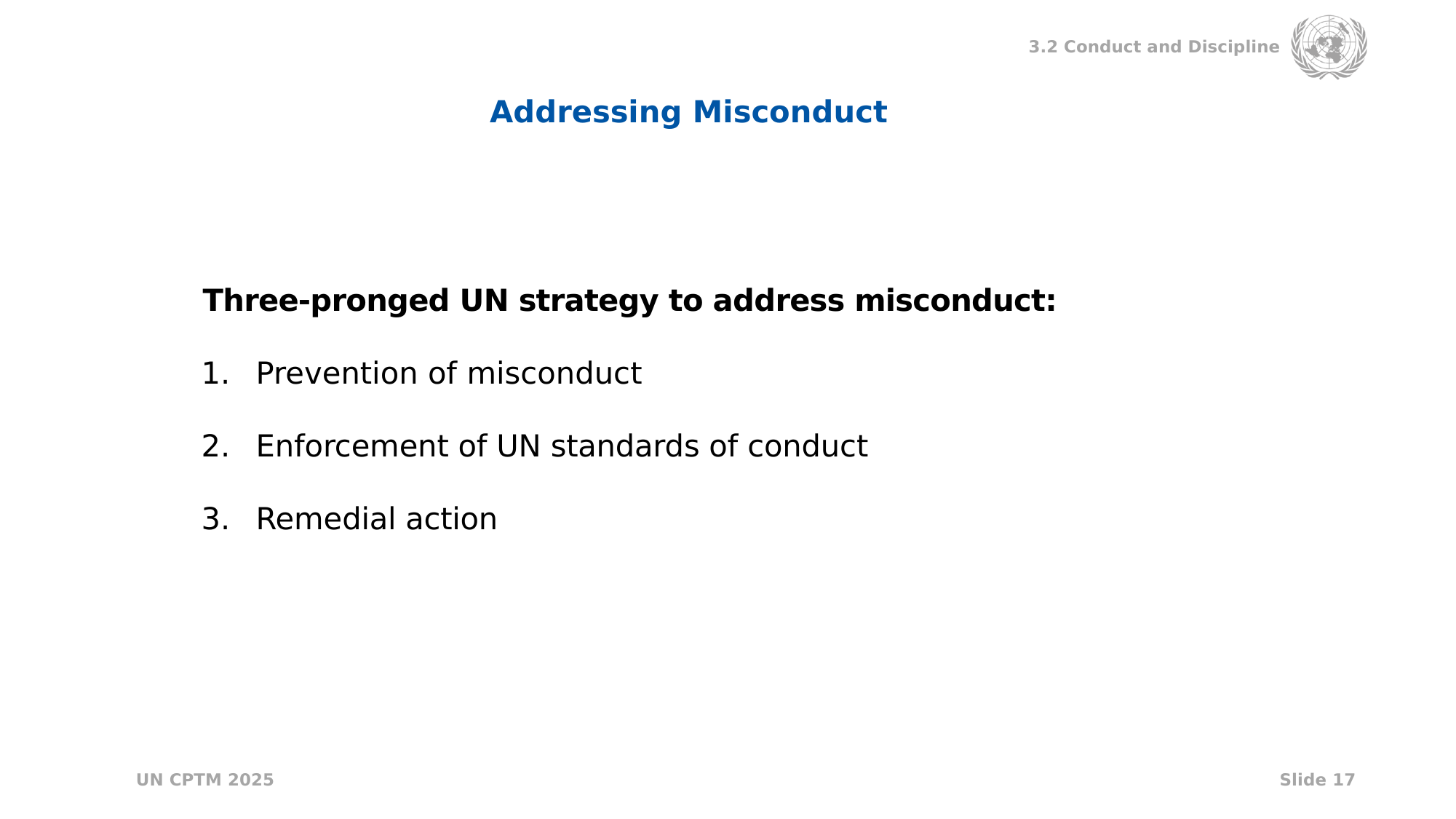

Addressing Misconduct
Three-pronged UN strategy to address misconduct:
Prevention of misconduct
Enforcement of UN standards of conduct
Remedial action